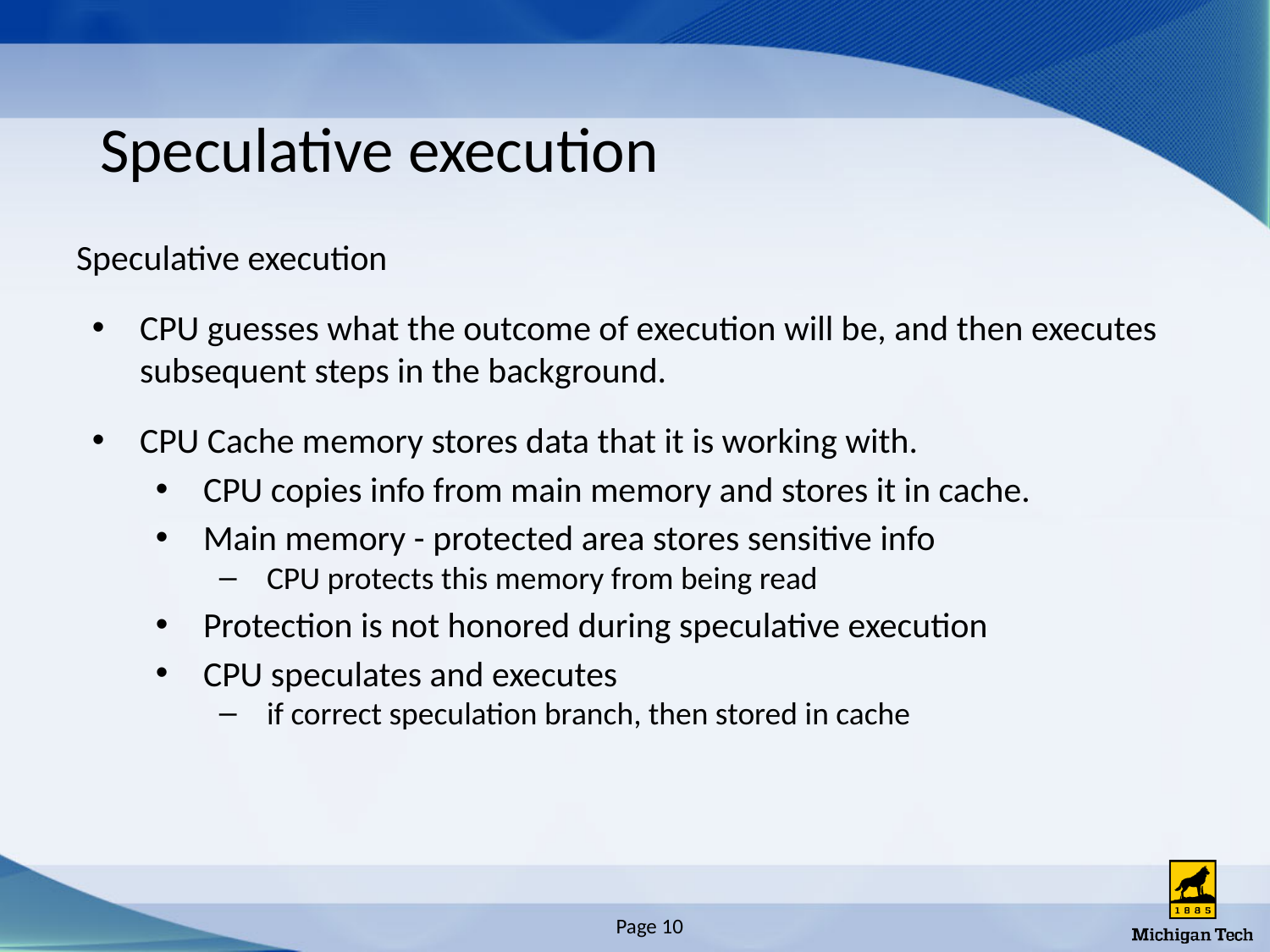

# Speculative execution
Speculative execution
CPU guesses what the outcome of execution will be, and then executes subsequent steps in the background.
CPU Cache memory stores data that it is working with.
CPU copies info from main memory and stores it in cache.
Main memory - protected area stores sensitive info
CPU protects this memory from being read
Protection is not honored during speculative execution
CPU speculates and executes
if correct speculation branch, then stored in cache